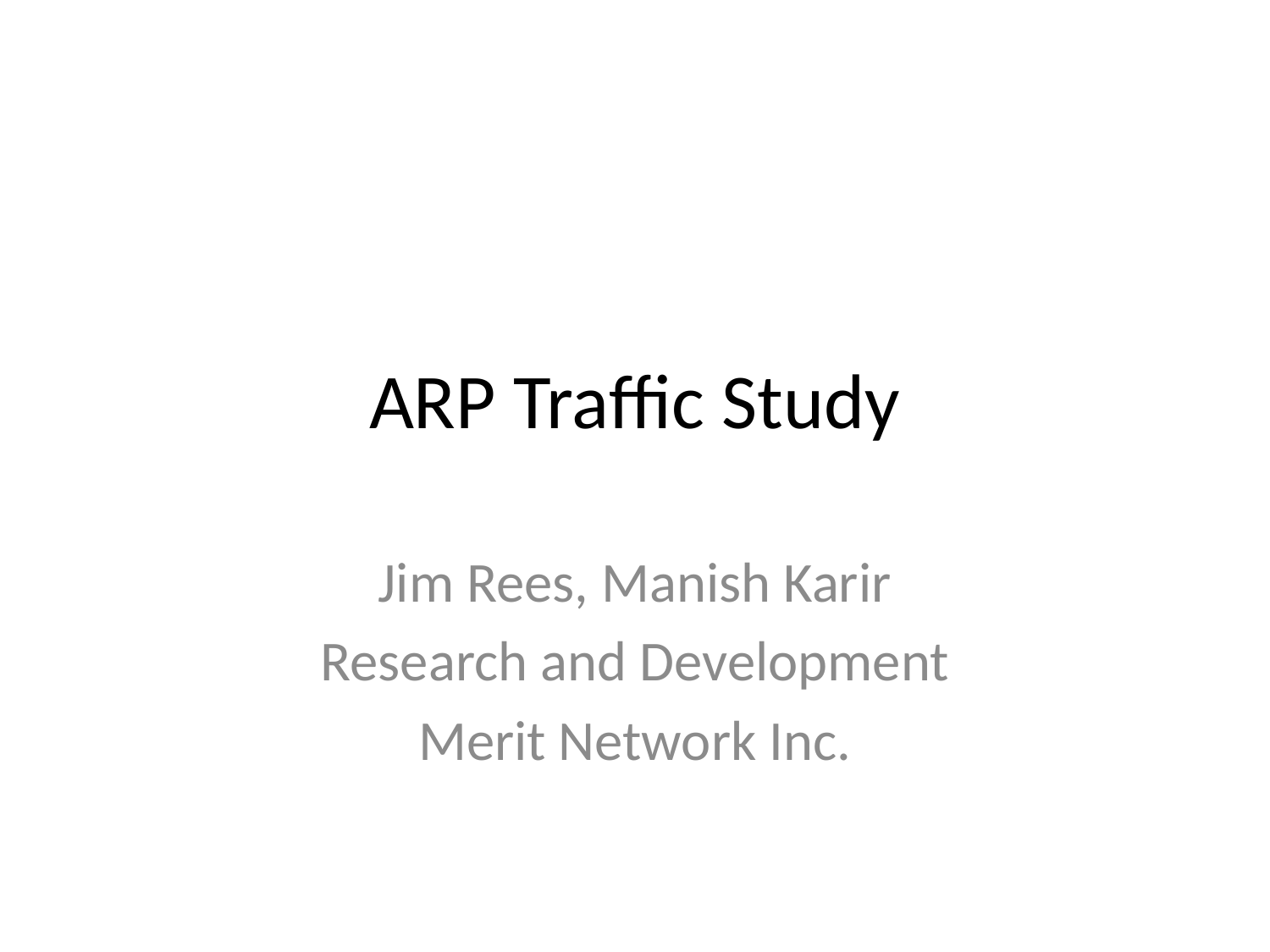

# ARP Traffic Study
Jim Rees, Manish Karir
Research and Development
Merit Network Inc.